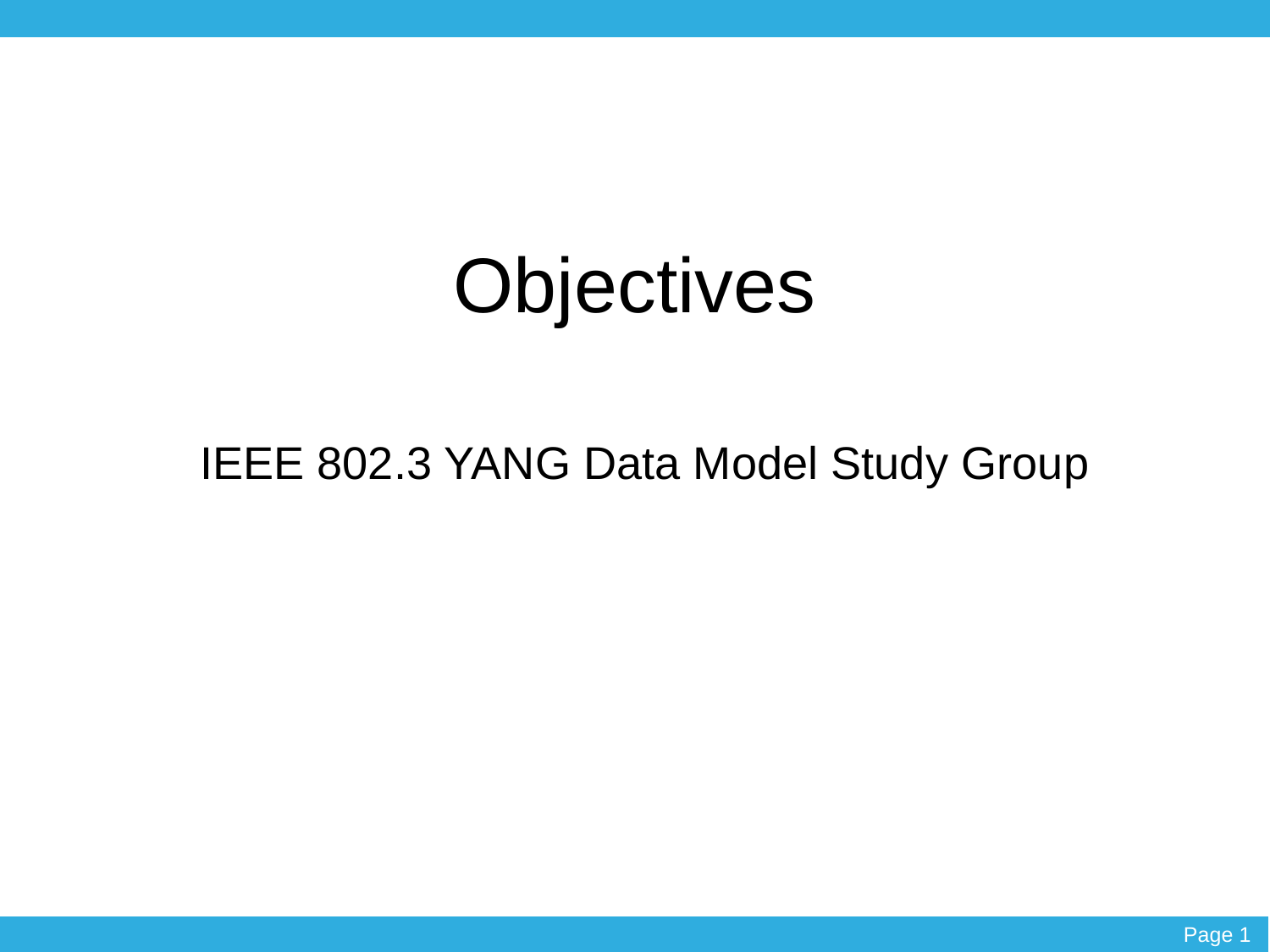

# Objectives
IEEE 802.3 YANG Data Model Study Group